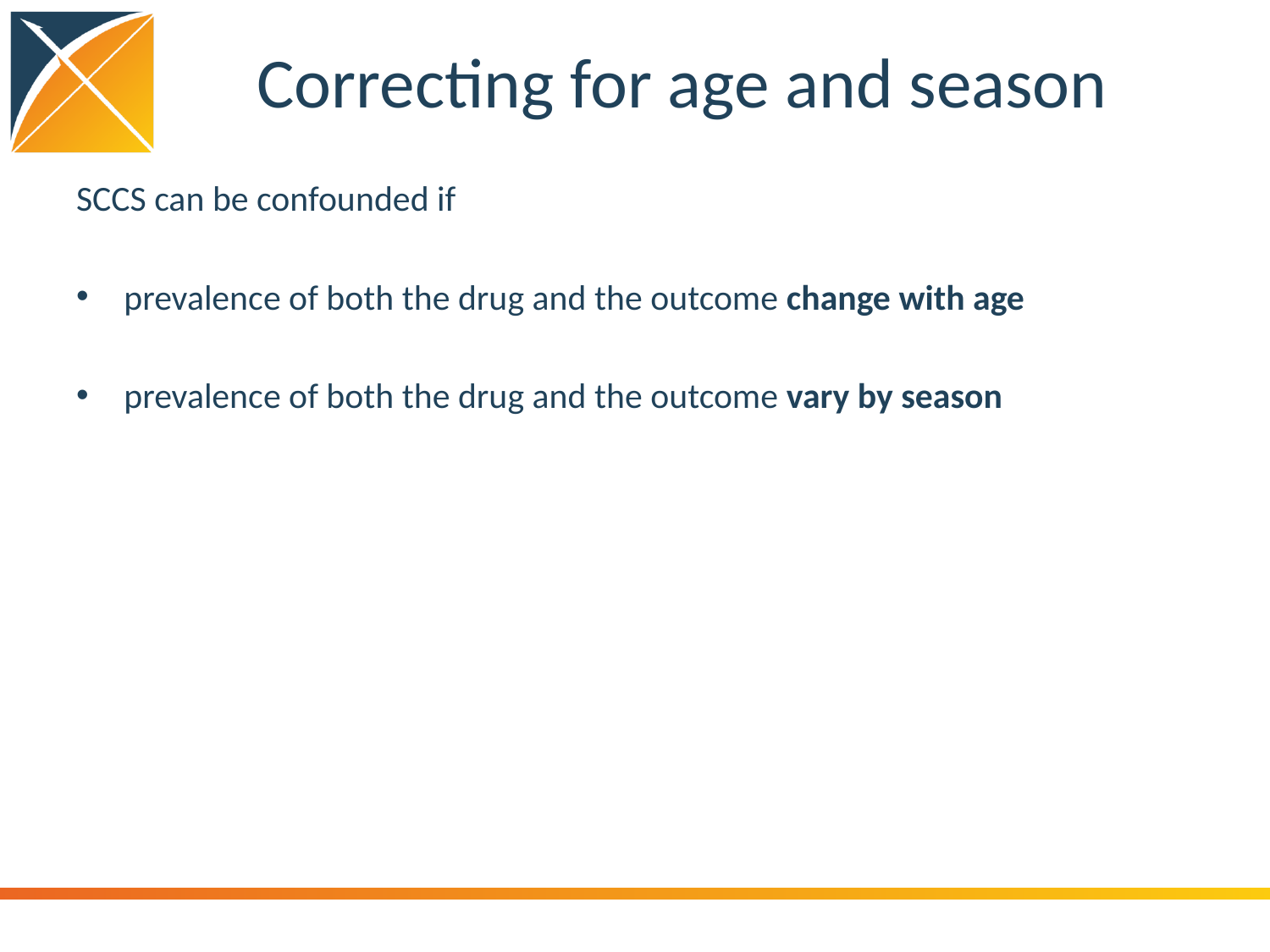

# Correcting for age and season
SCCS can be confounded if

prevalence of both the drug and the outcome change with age

prevalence of both the drug and the outcome vary by season